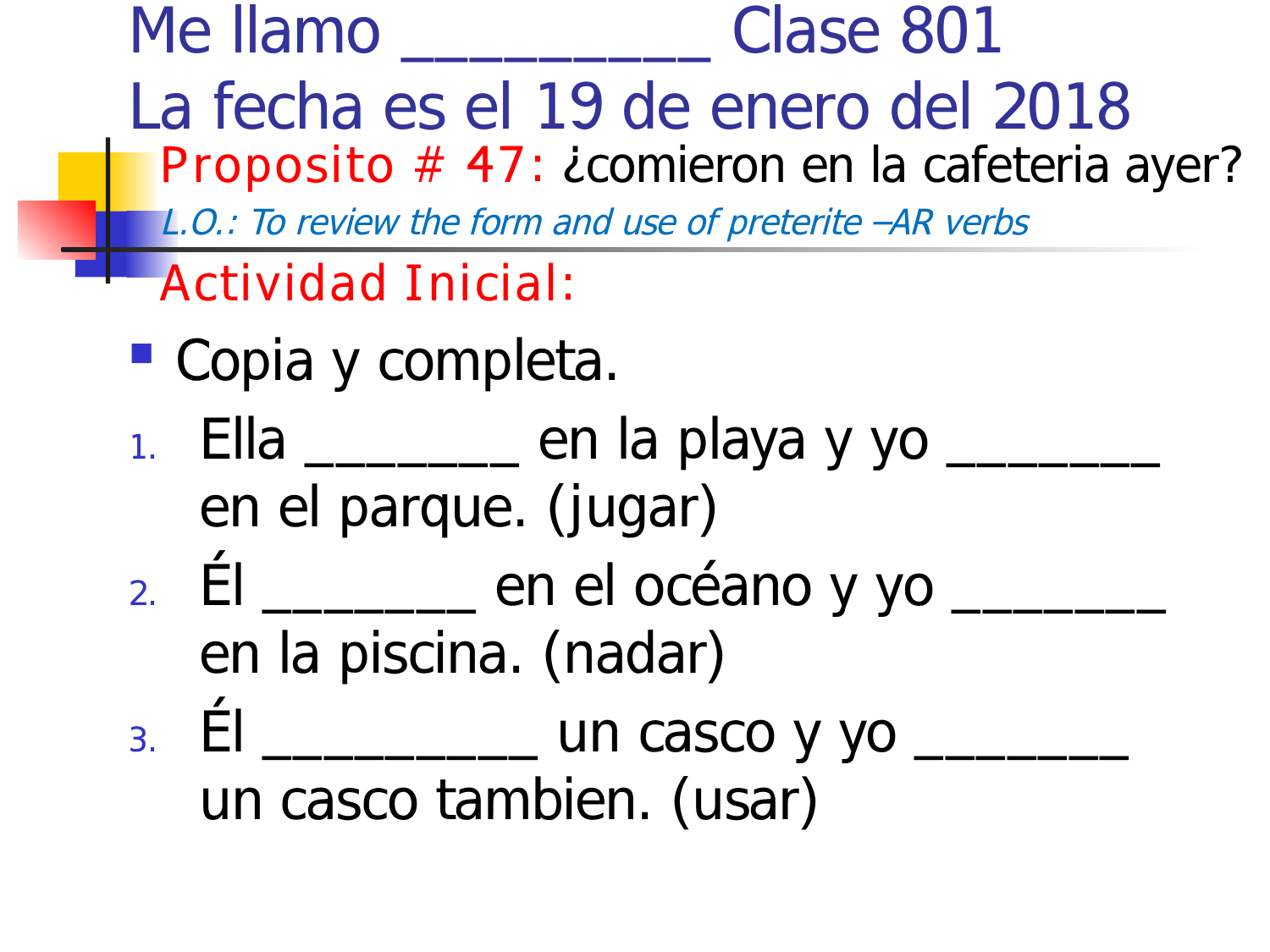

Me llamo _________ Clase 801
La fecha es el 19 de enero del 2018
Proposito # 47: ¿comieron en la cafeteria ayer?
L.O.: To review the form and use of preterite –AR verbs
Actividad Inicial:
Copia y completa.
Ella _______ en la playa y yo _______ en el parque. (jugar)
Él _______ en el océano y yo _______ en la piscina. (nadar)
Él _________ un casco y yo _______ un casco tambien. (usar)